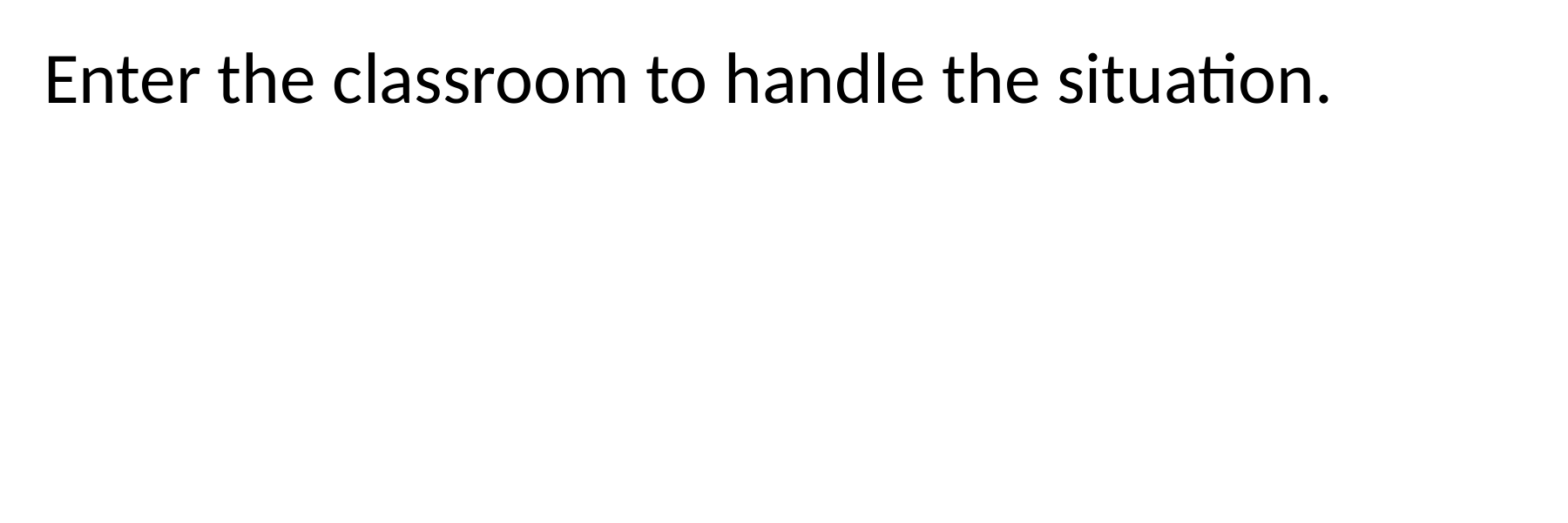

Enter the classroom to handle the situation.